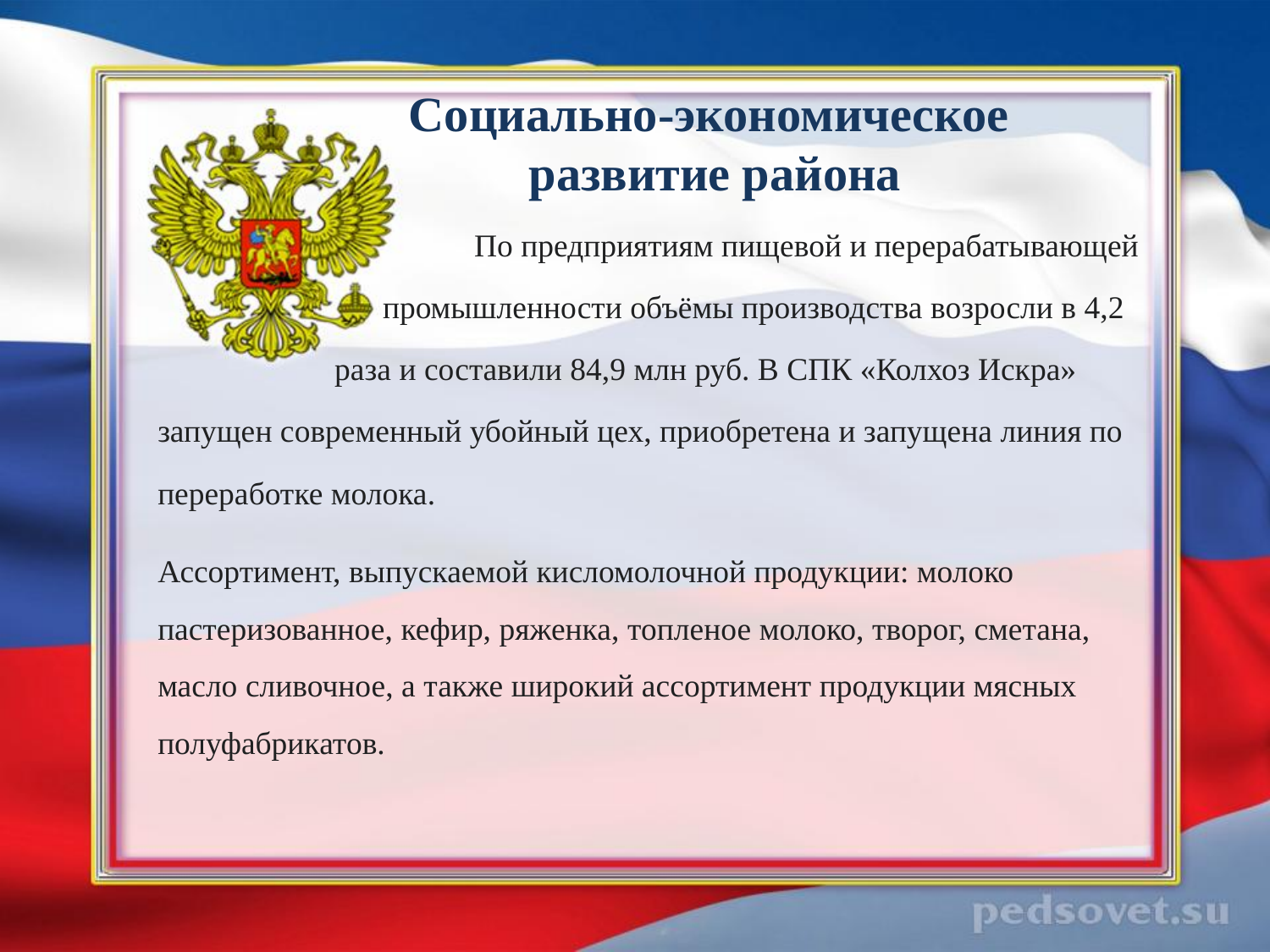

# Социально-экономическое развитие района
                                            По предприятиям пищевой и перерабатывающей
                            промышленности объёмы производства возросли в 4,2
                      раза и составили 84,9 млн руб. В СПК «Колхоз Искра»
запущен современный убойный цех, приобретена и запущена линия по
переработке молока.
Ассортимент, выпускаемой кисломолочной продукции: молоко пастеризованное, кефир, ряженка, топленое молоко, творог, сметана, масло сливочное, а также широкий ассортимент продукции мясных полуфабрикатов.